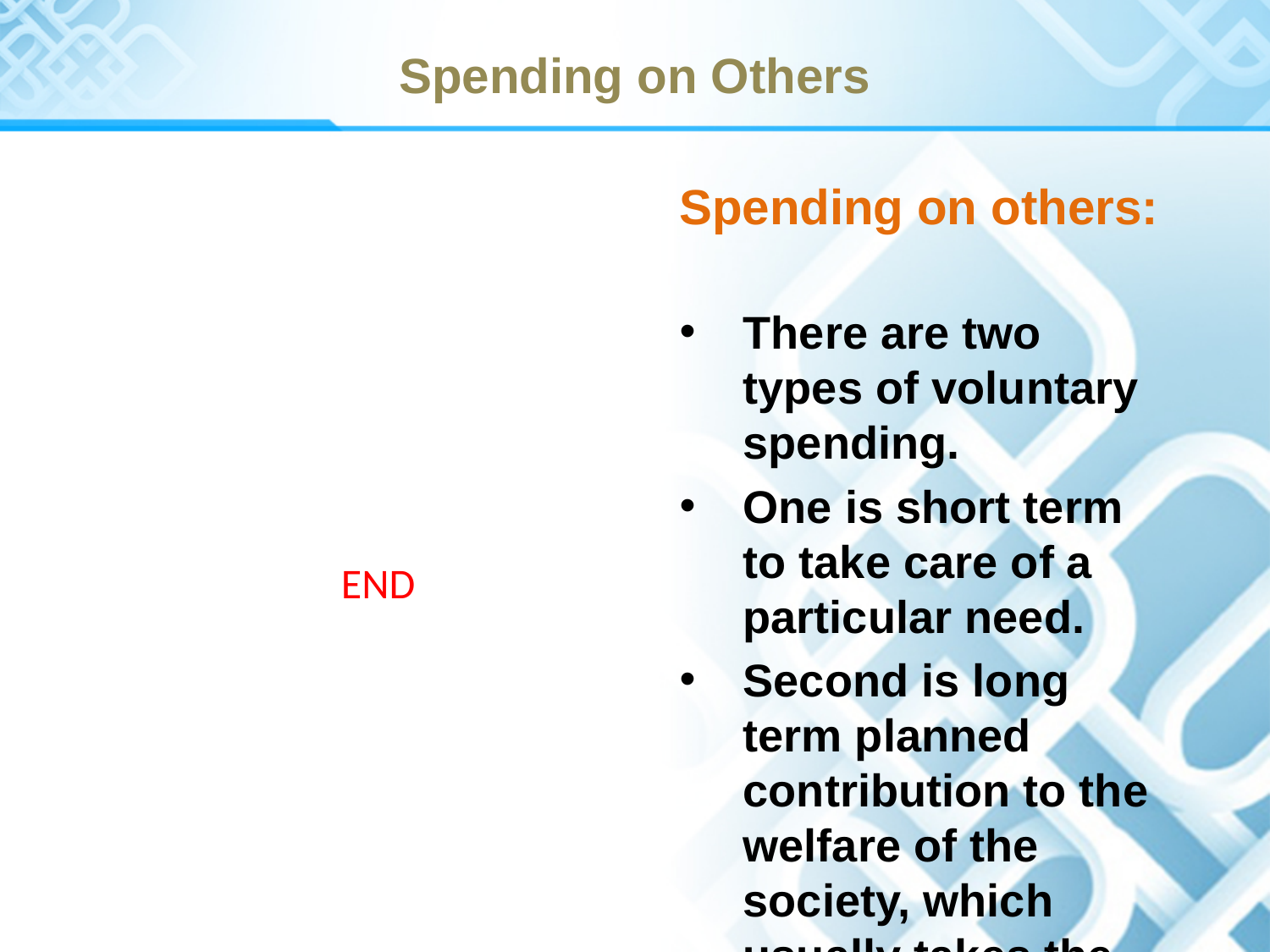

Spending on Others
Spending on others:
There are two types of voluntary spending.
One is short term to take care of a particular need.
Second is long term planned contribution to the welfare of the society, which usually takes the shape of a WAQF.
END